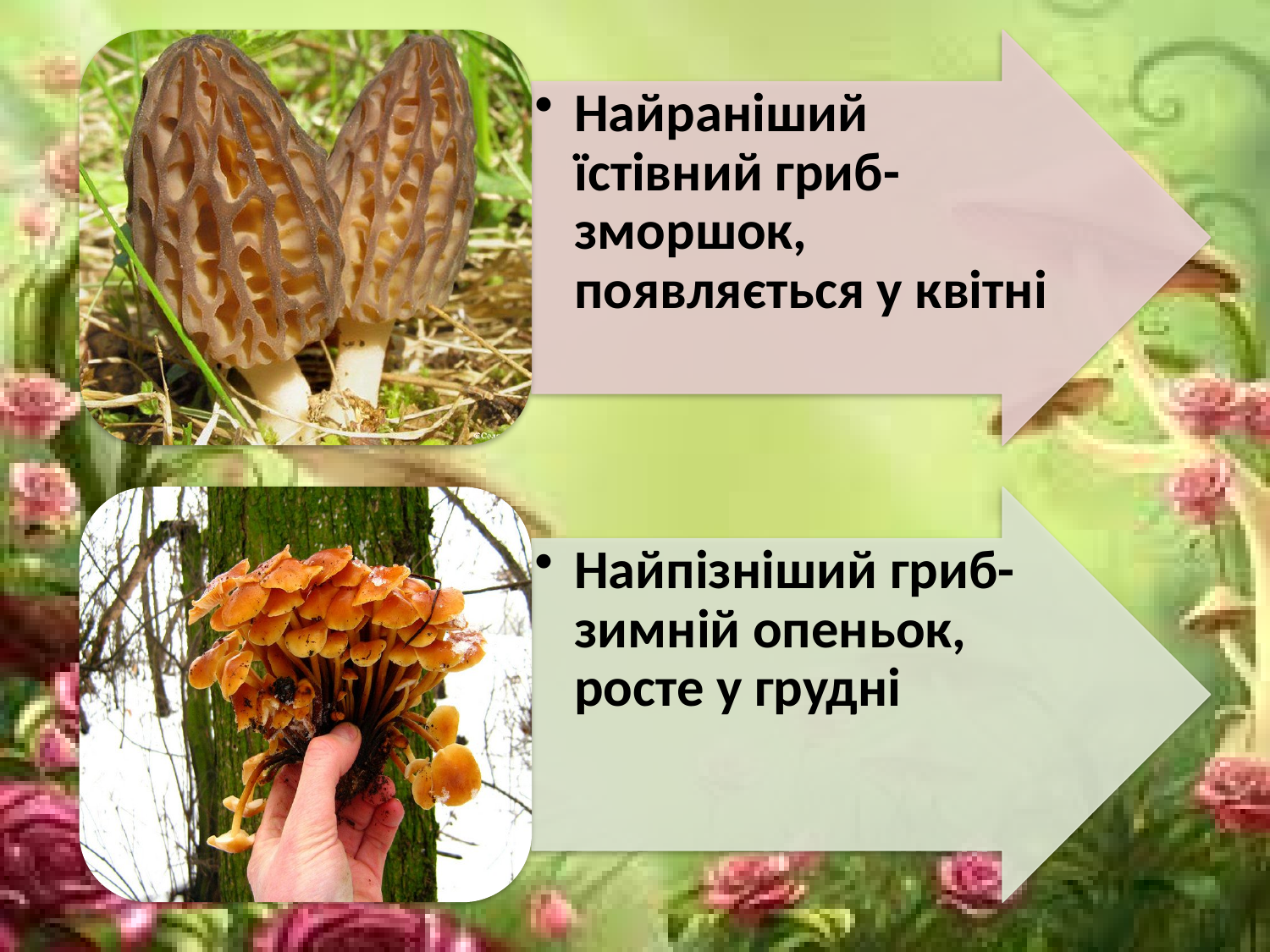

Найраніший їстівний гриб-зморшок, появляється у квітні

Найпізніший гриб- зимній опеньок, росте у грудні